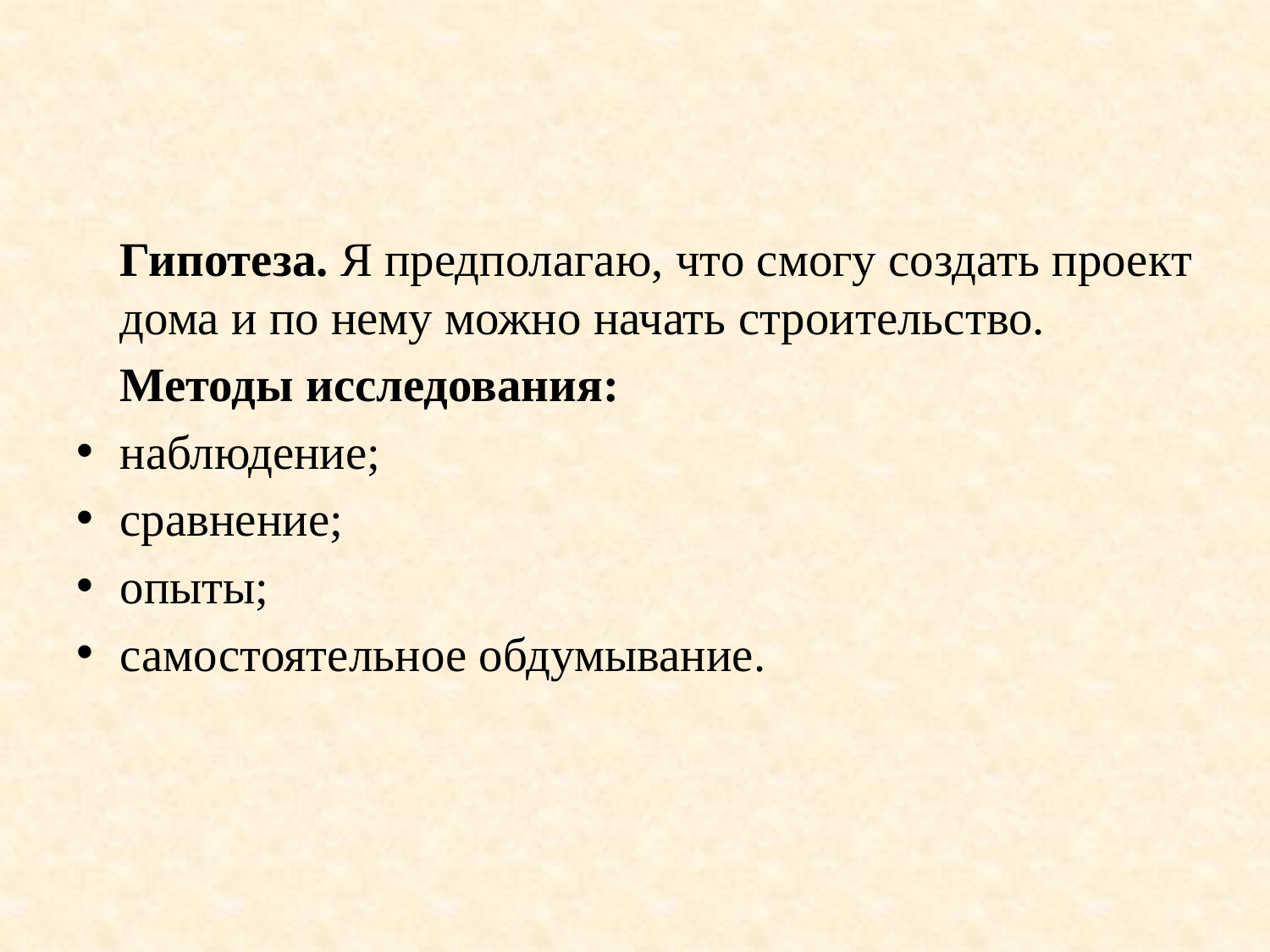

#
	Гипотеза. Я предполагаю, что смогу создать проект дома и по нему можно начать строительство.
	Методы исследования:
наблюдение;
сравнение;
опыты;
самостоятельное обдумывание.